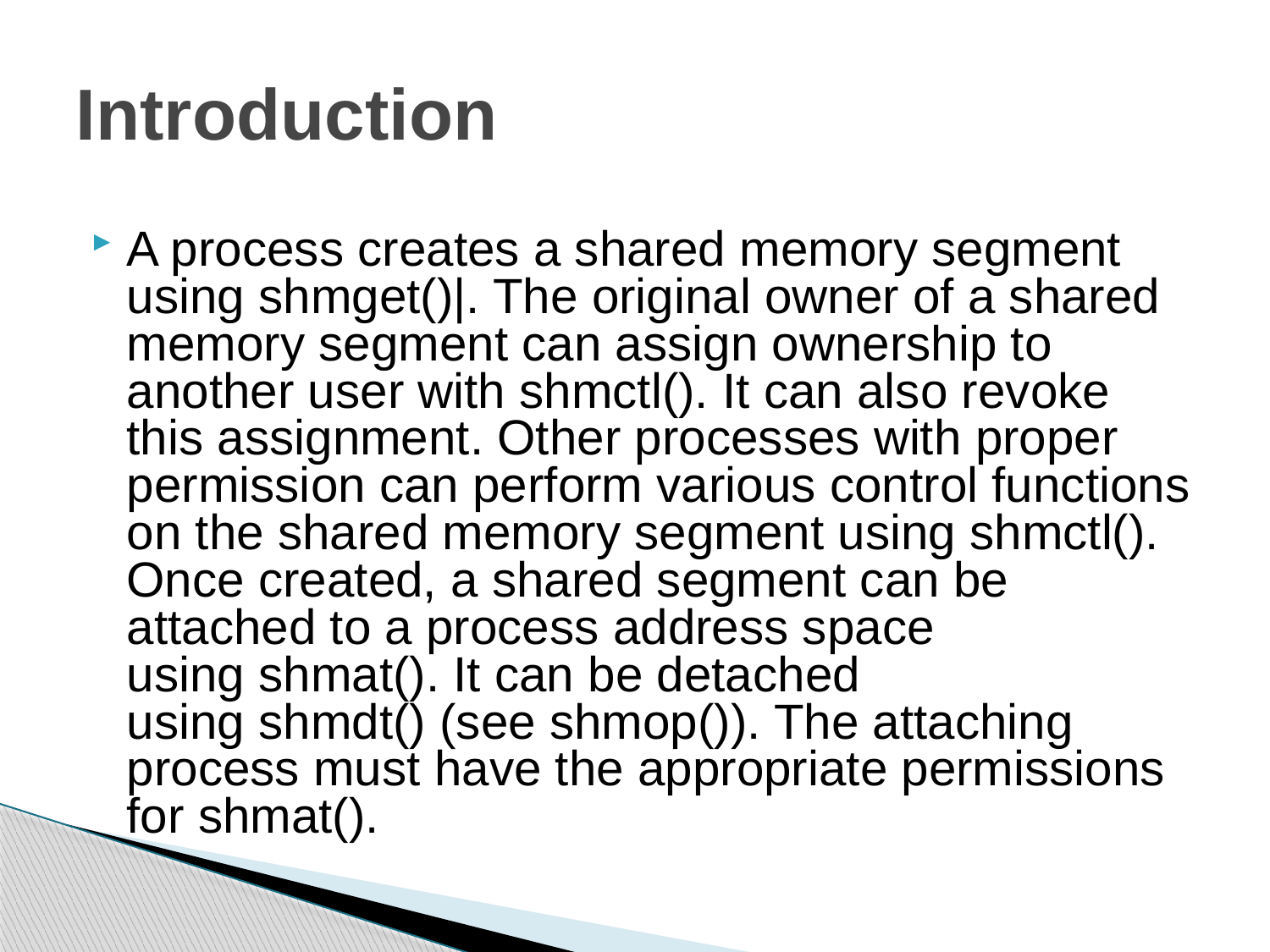

# Introduction
A process creates a shared memory segment using shmget()|. The original owner of a shared memory segment can assign ownership to another user with shmctl(). It can also revoke this assignment. Other processes with proper permission can perform various control functions on the shared memory segment using shmctl(). Once created, a shared segment can be attached to a process address space using shmat(). It can be detached using shmdt() (see shmop()). The attaching process must have the appropriate permissions for shmat().